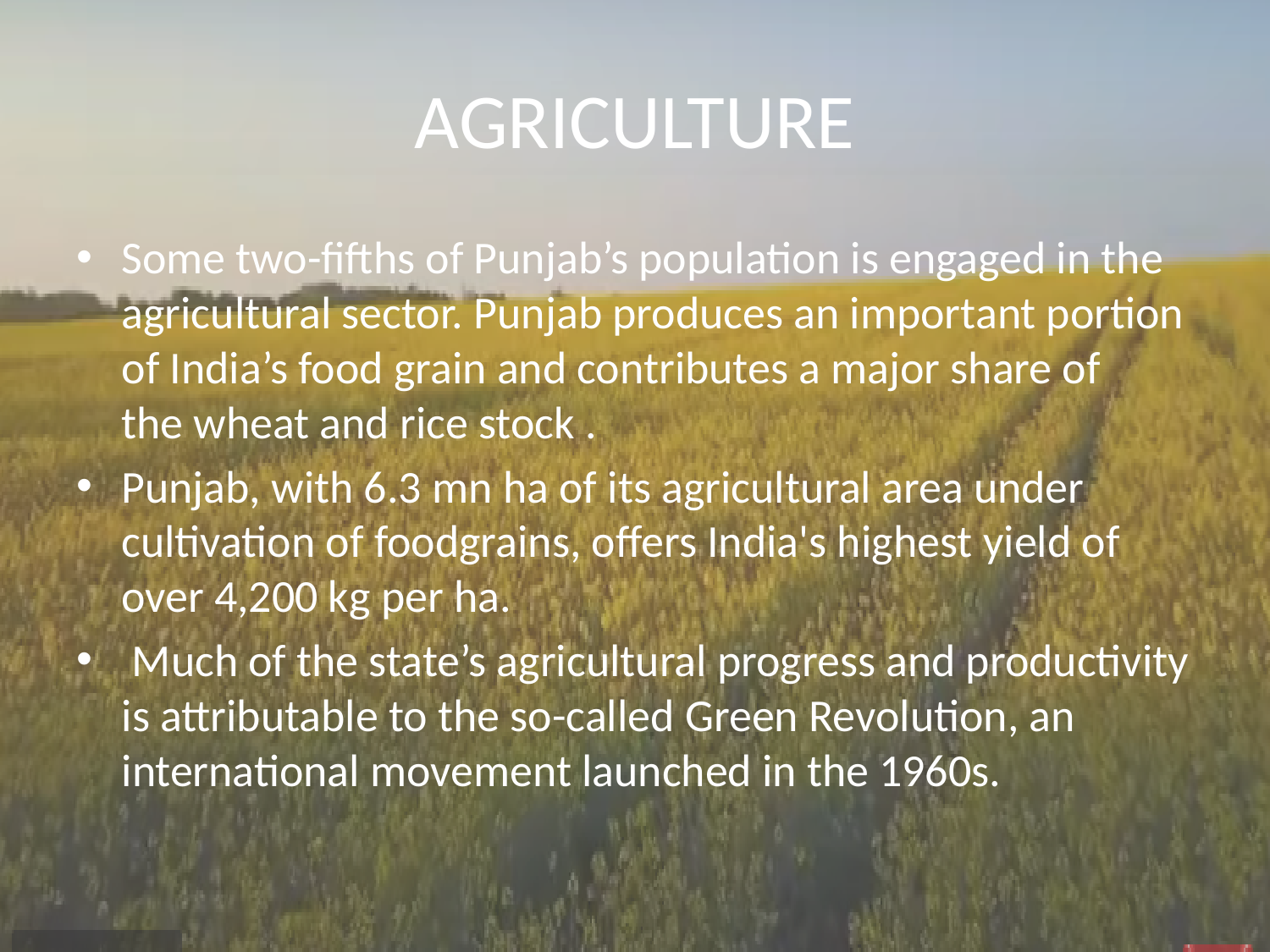

# AGRICULTURE
Some two-fifths of Punjab’s population is engaged in the agricultural sector. Punjab produces an important portion of India’s food grain and contributes a major share of the wheat and rice stock .
Punjab, with 6.3 mn ha of its agricultural area under cultivation of foodgrains, offers India's highest yield of over 4,200 kg per ha.
 Much of the state’s agricultural progress and productivity is attributable to the so-called Green Revolution, an international movement launched in the 1960s.